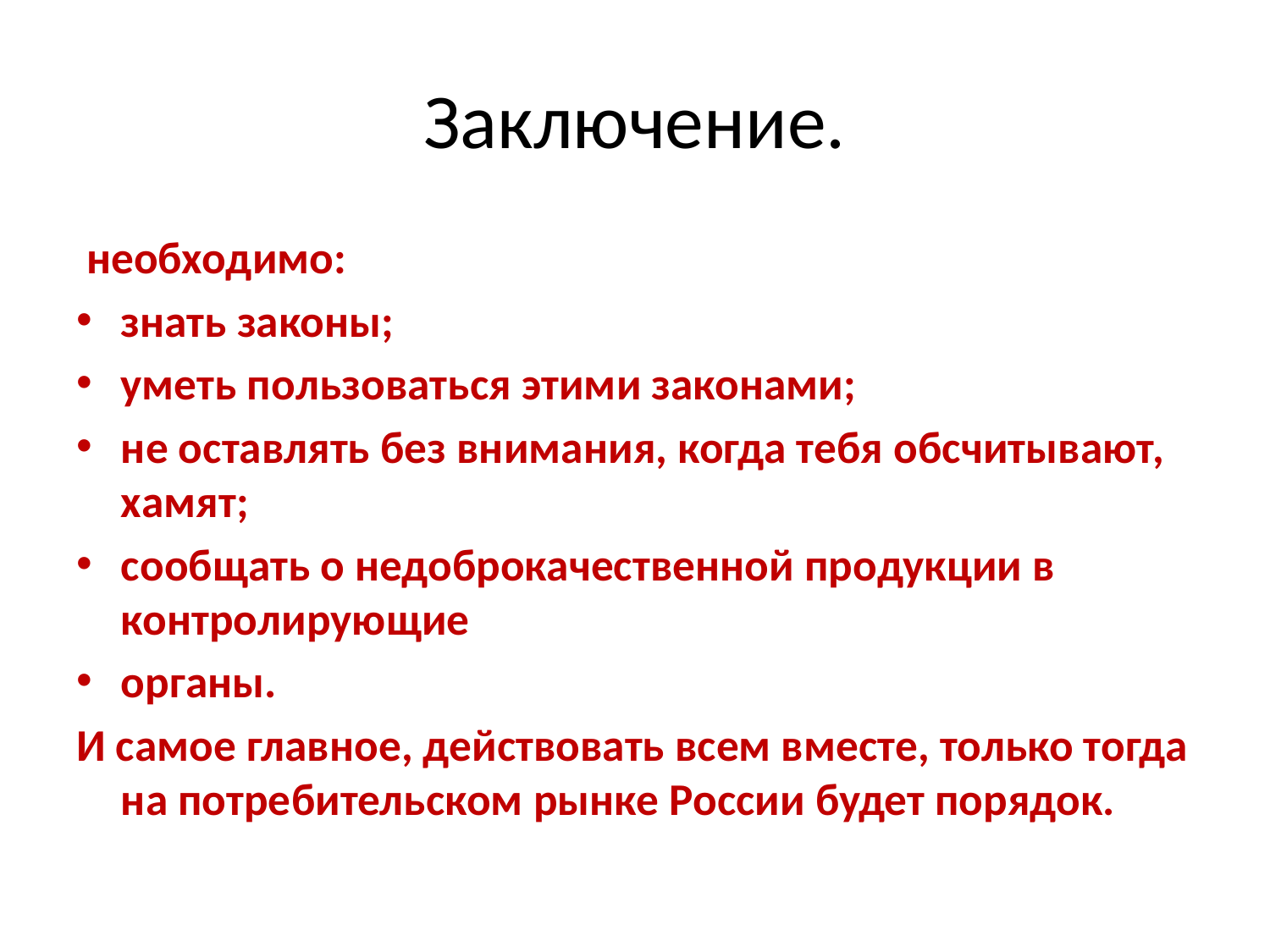

# Заключение.
 необходимо:
знать законы;
уметь пользоваться этими законами;
не оставлять без внимания, когда тебя обсчитывают, хамят;
сообщать о недоброкачественной продукции в контролирующие
органы.
И самое главное, действовать всем вместе, только тогда на потребительском рынке России будет порядок.